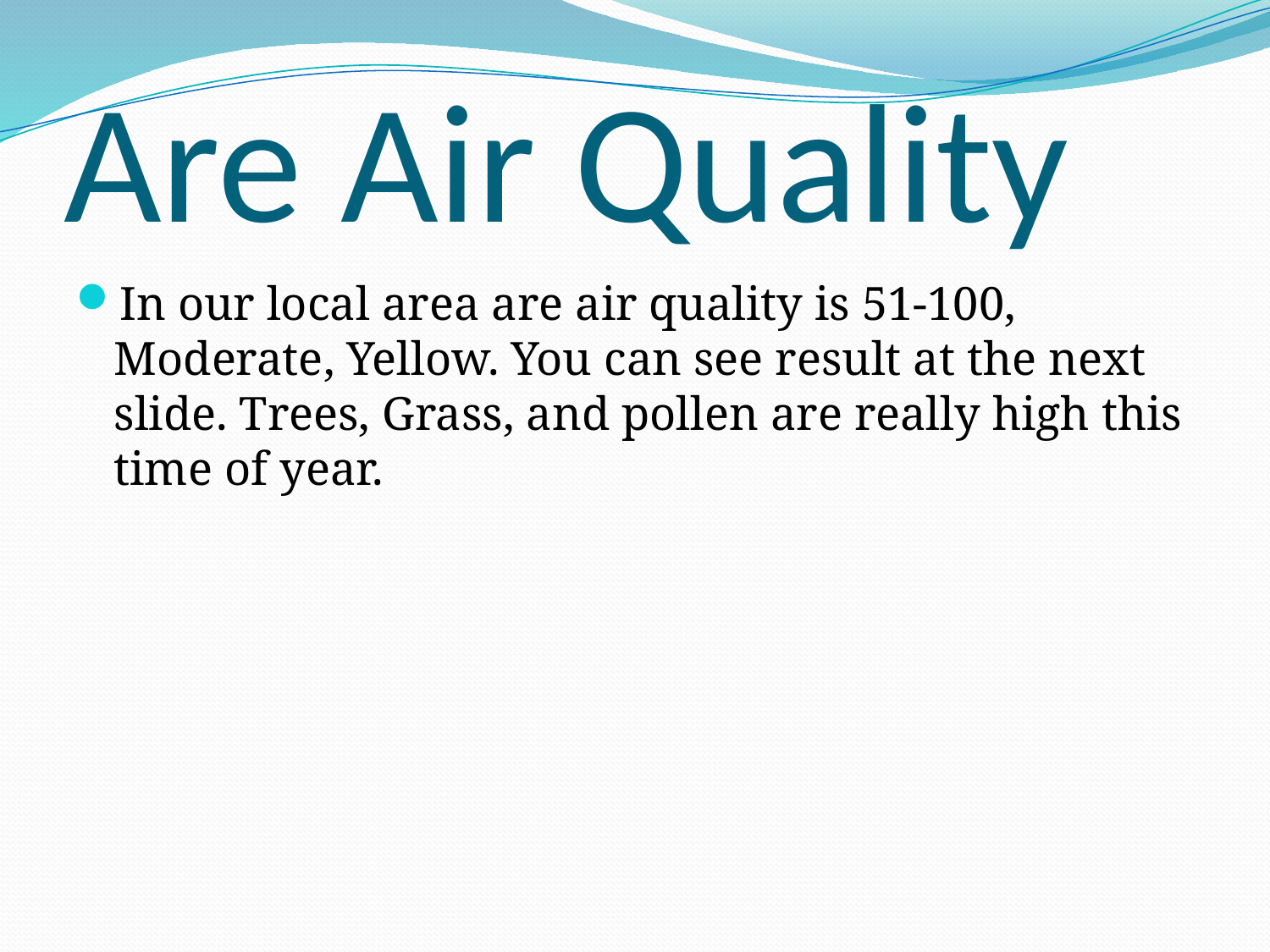

# Are Air Quality
In our local area are air quality is 51-100, Moderate, Yellow. You can see result at the next slide. Trees, Grass, and pollen are really high this time of year.